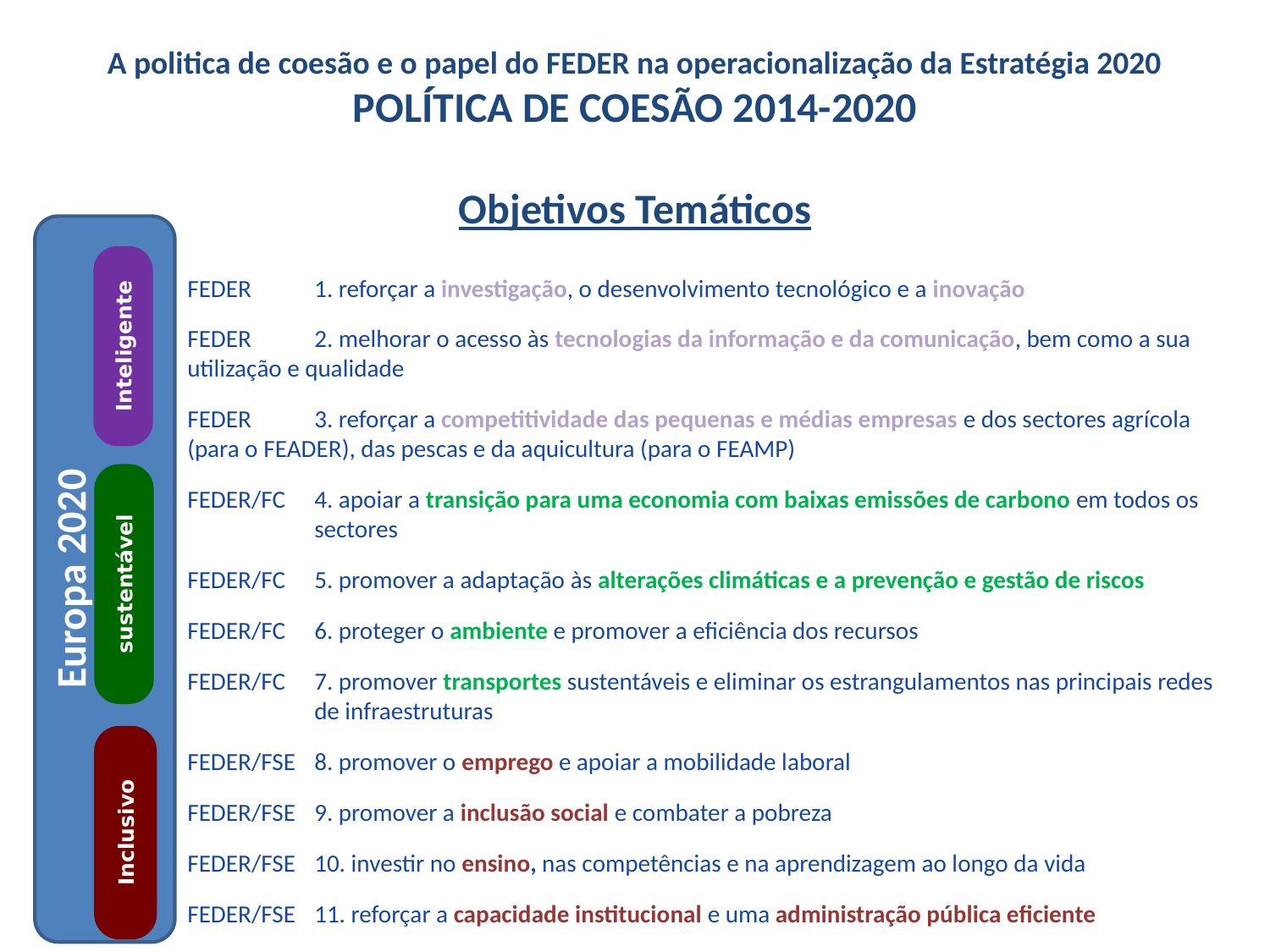

A politica de coesão e o papel do FEDER na operacionalização da Estratégia 2020
POLÍTICA DE COESÃO 2014-2020

Objetivos Temáticos

FEDER	1. reforçar a investigação, o desenvolvimento tecnológico e a inovação
FEDER	2. melhorar o acesso às tecnologias da informação e da comunicação, bem como a sua 	utilização e qualidade
FEDER	3. reforçar a competitividade das pequenas e médias empresas e dos sectores agrícola 	(para o FEADER), das pescas e da aquicultura (para o FEAMP)
FEDER/FC	4. apoiar a transição para uma economia com baixas emissões de carbono em todos os 	sectores
FEDER/FC	5. promover a adaptação às alterações climáticas e a prevenção e gestão de riscos
FEDER/FC	6. proteger o ambiente e promover a eficiência dos recursos
FEDER/FC	7. promover transportes sustentáveis e eliminar os estrangulamentos nas principais redes 	de infraestruturas
FEDER/FSE	8. promover o emprego e apoiar a mobilidade laboral
FEDER/FSE	9. promover a inclusão social e combater a pobreza
FEDER/FSE	10. investir no ensino, nas competências e na aprendizagem ao longo da vida
FEDER/FSE	11. reforçar a capacidade institucional e uma administração pública eficiente
Inteligente
Europa 2020

sustentável
Inclusivo